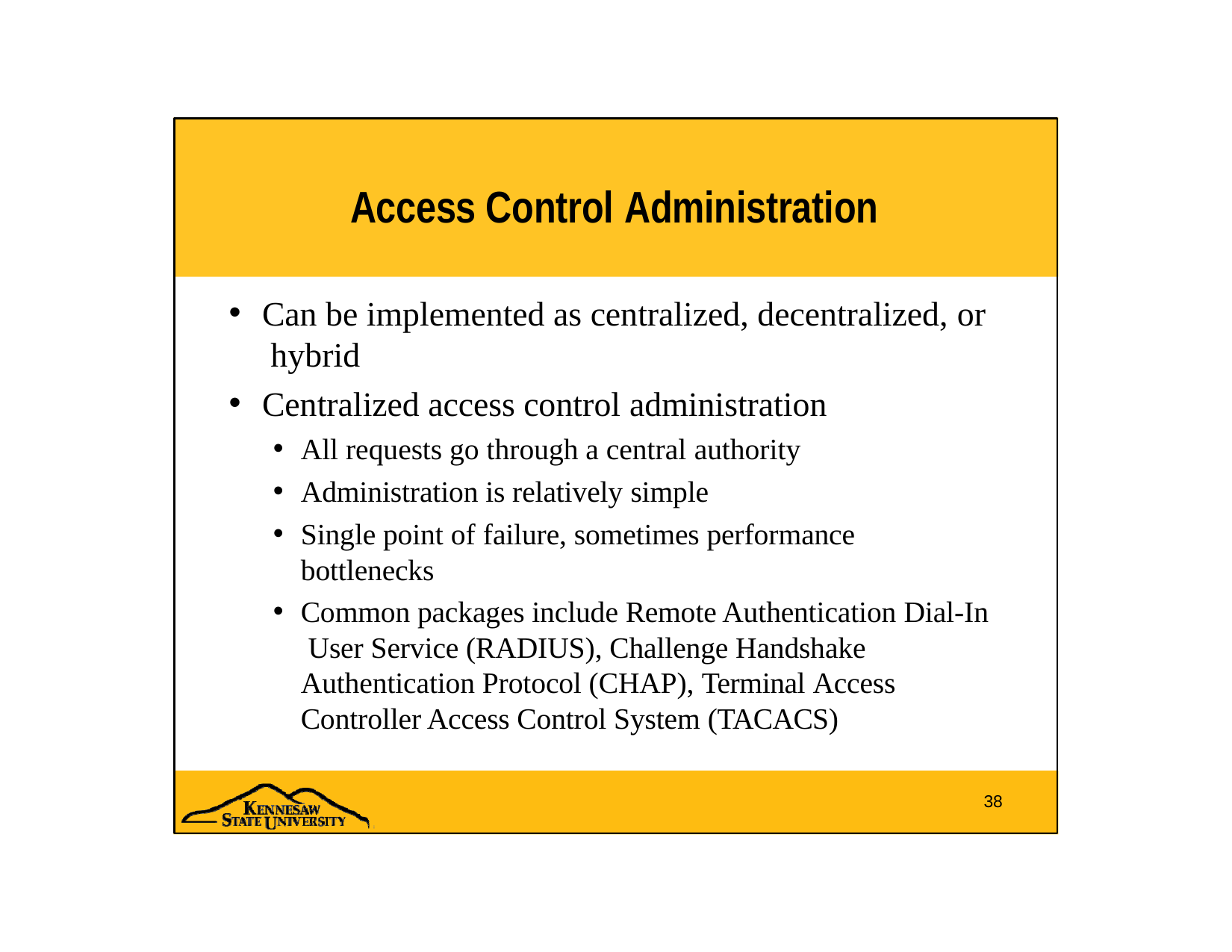

# Access Control Administration
Can be implemented as centralized, decentralized, or  hybrid
Centralized access control administration
All requests go through a central authority
Administration is relatively simple
Single point of failure, sometimes performance bottlenecks
Common packages include Remote Authentication Dial-In  User Service (RADIUS), Challenge Handshake  Authentication Protocol (CHAP), Terminal Access  Controller Access Control System (TACACS)

38